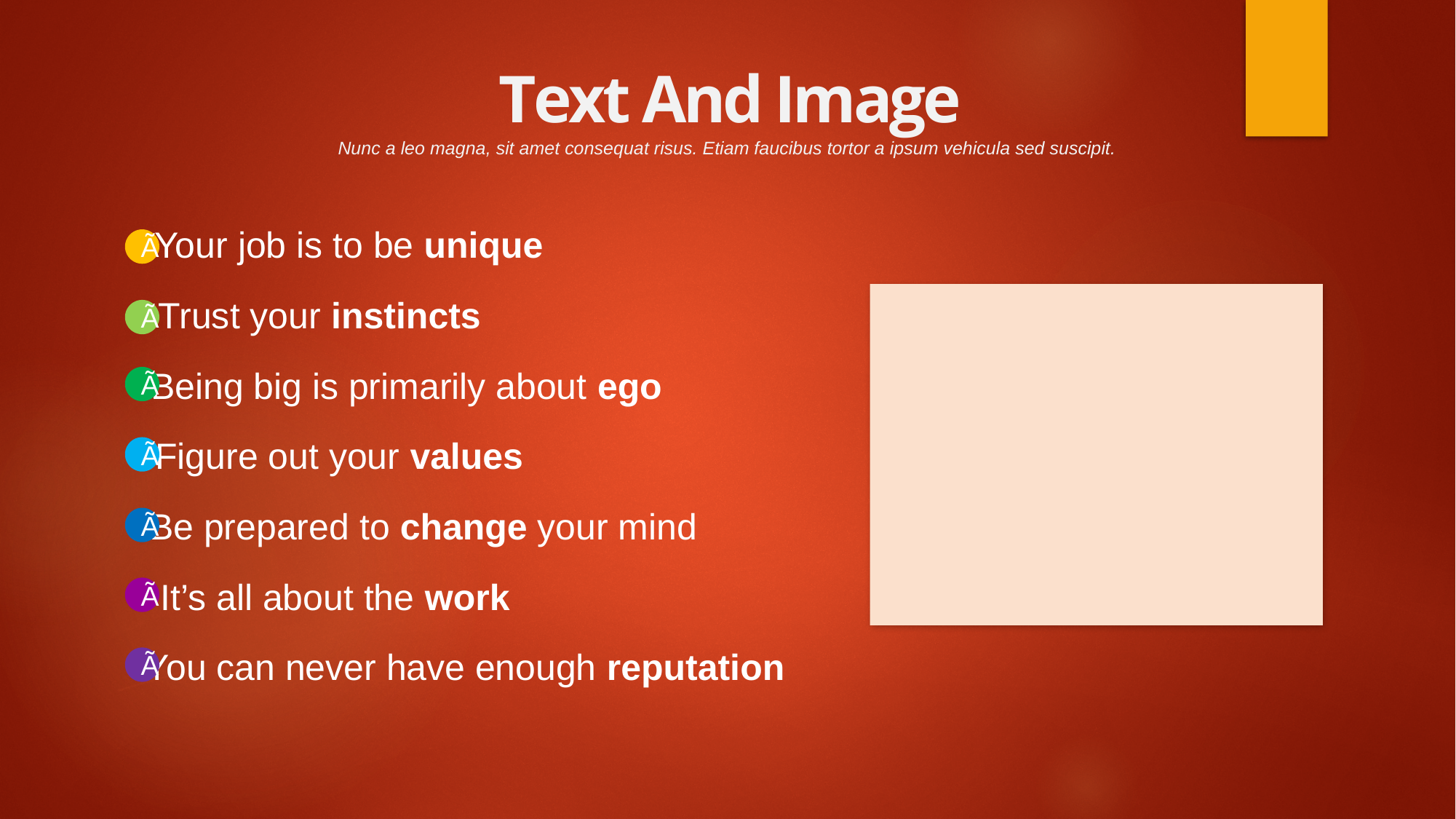

Text And Image
Nunc a leo magna, sit amet consequat risus. Etiam faucibus tortor a ipsum vehicula sed suscipit.
Your job is to be unique
Ã

Trust your instincts
Ã
Being big is primarily about ego
Ã
Figure out your values
Ã
Be prepared to change your mind
Ã
It’s all about the work
Ã
You can never have enough reputation
Ã